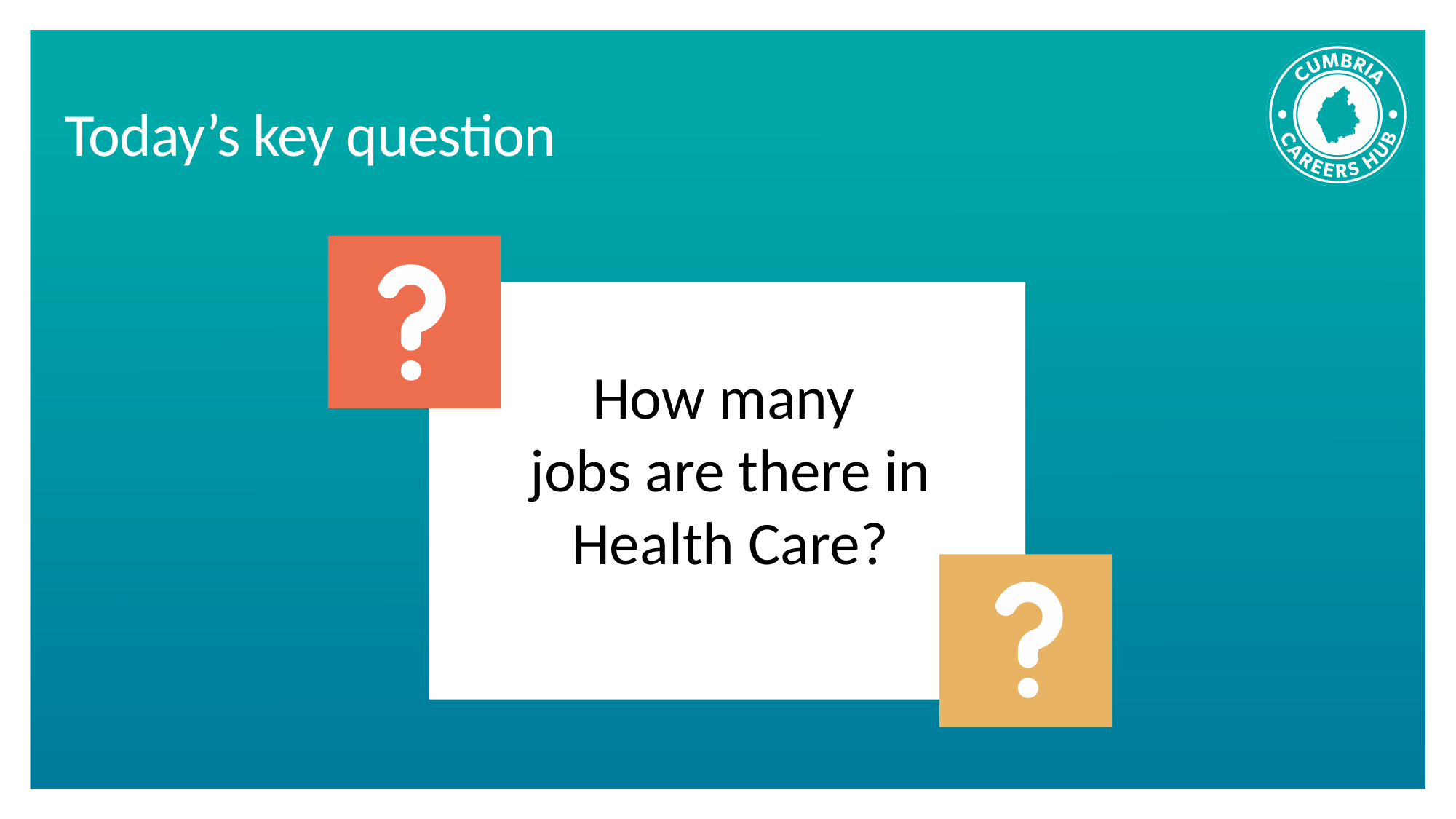

# Today’s key question
How many
jobs are there in Health Care?